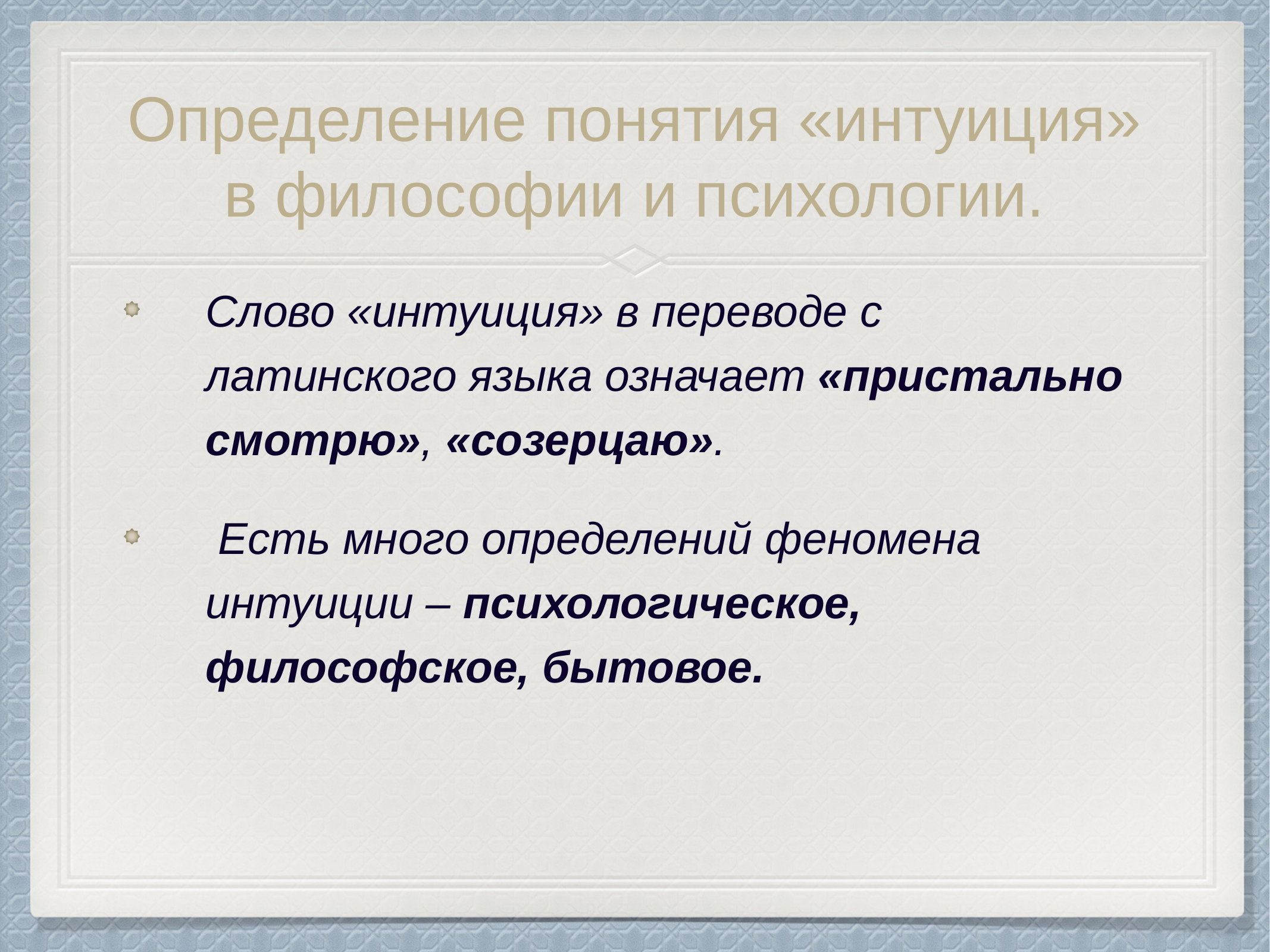

# Определение понятия «интуиция» в философии и психологии.

Слово «интуиция» в переводе с латинского языка означает «пристально смотрю», «созерцаю».
 Есть много определений феномена интуиции – психологическое, философское, бытовое.